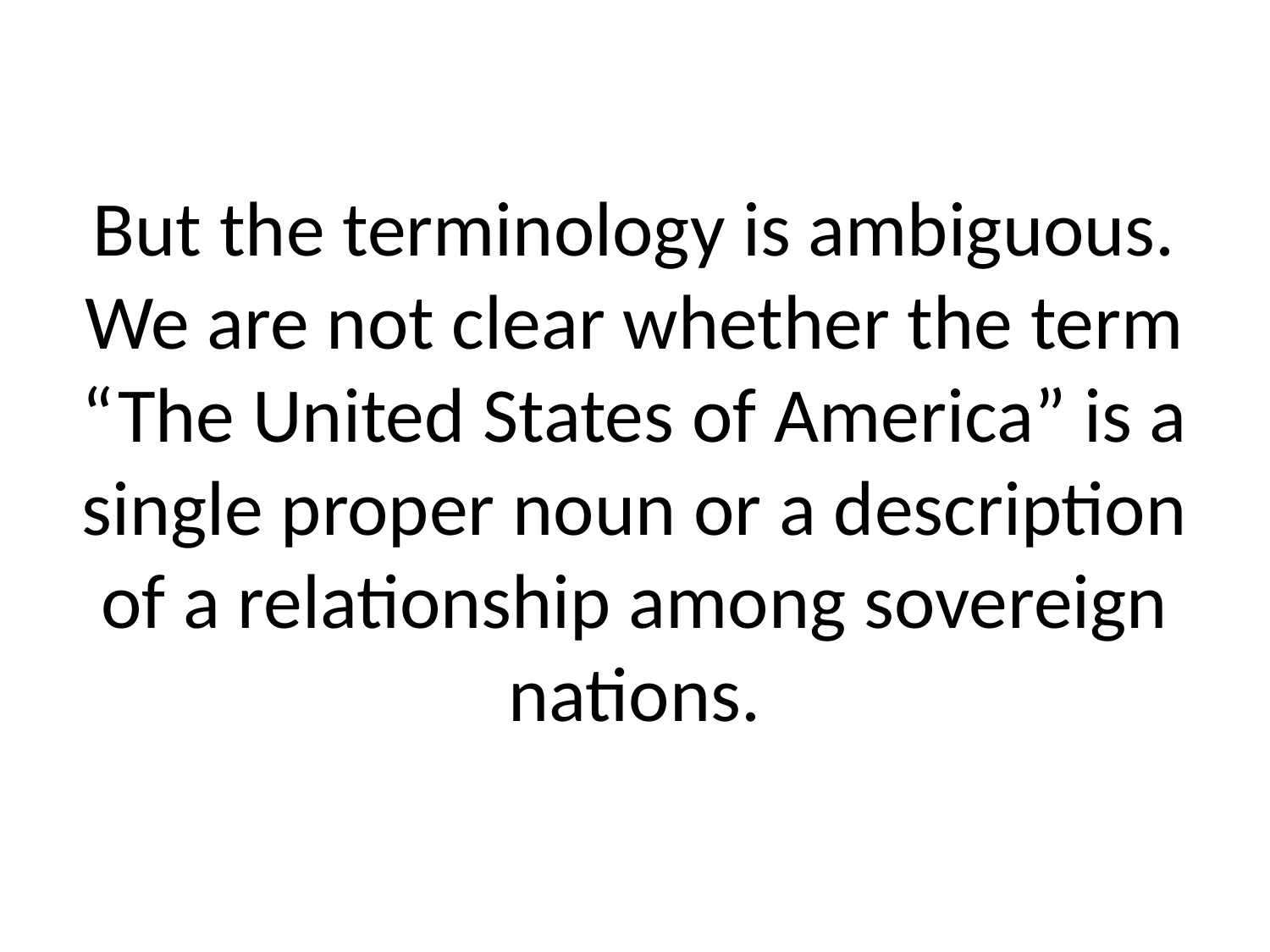

# But the terminology is ambiguous. We are not clear whether the term “The United States of America” is a single proper noun or a description of a relationship among sovereign nations.